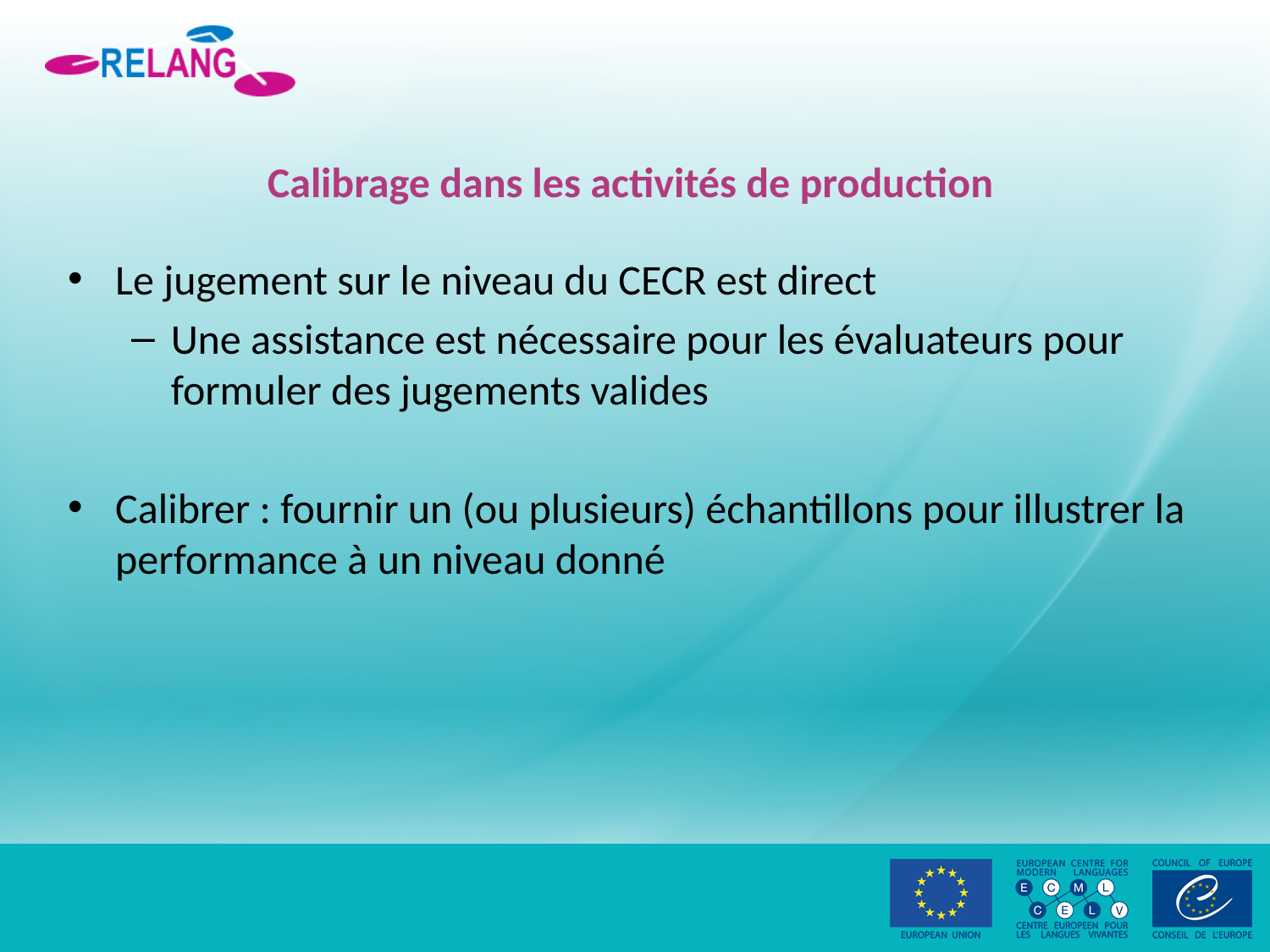

# Calibrage dans les activités de production
Le jugement sur le niveau du CECR est direct
Une assistance est nécessaire pour les évaluateurs pour formuler des jugements valides

Calibrer : fournir un (ou plusieurs) échantillons pour illustrer la performance à un niveau donné